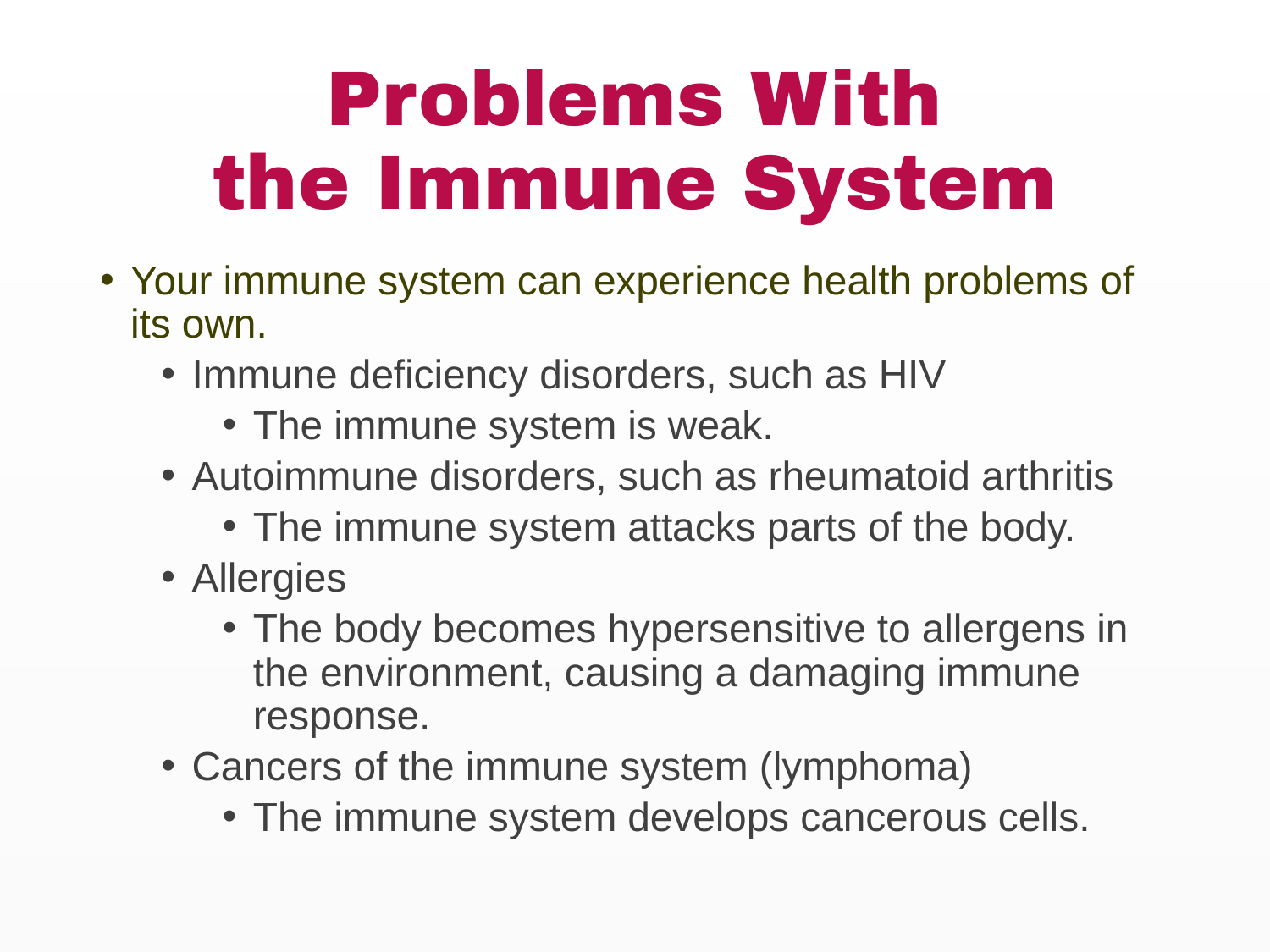

# Problems With the Immune System
Your immune system can experience health problems of its own.
Immune deficiency disorders, such as HIV
The immune system is weak.
Autoimmune disorders, such as rheumatoid arthritis
The immune system attacks parts of the body.
Allergies
The body becomes hypersensitive to allergens in the environment, causing a damaging immune response.
Cancers of the immune system (lymphoma)
The immune system develops cancerous cells.